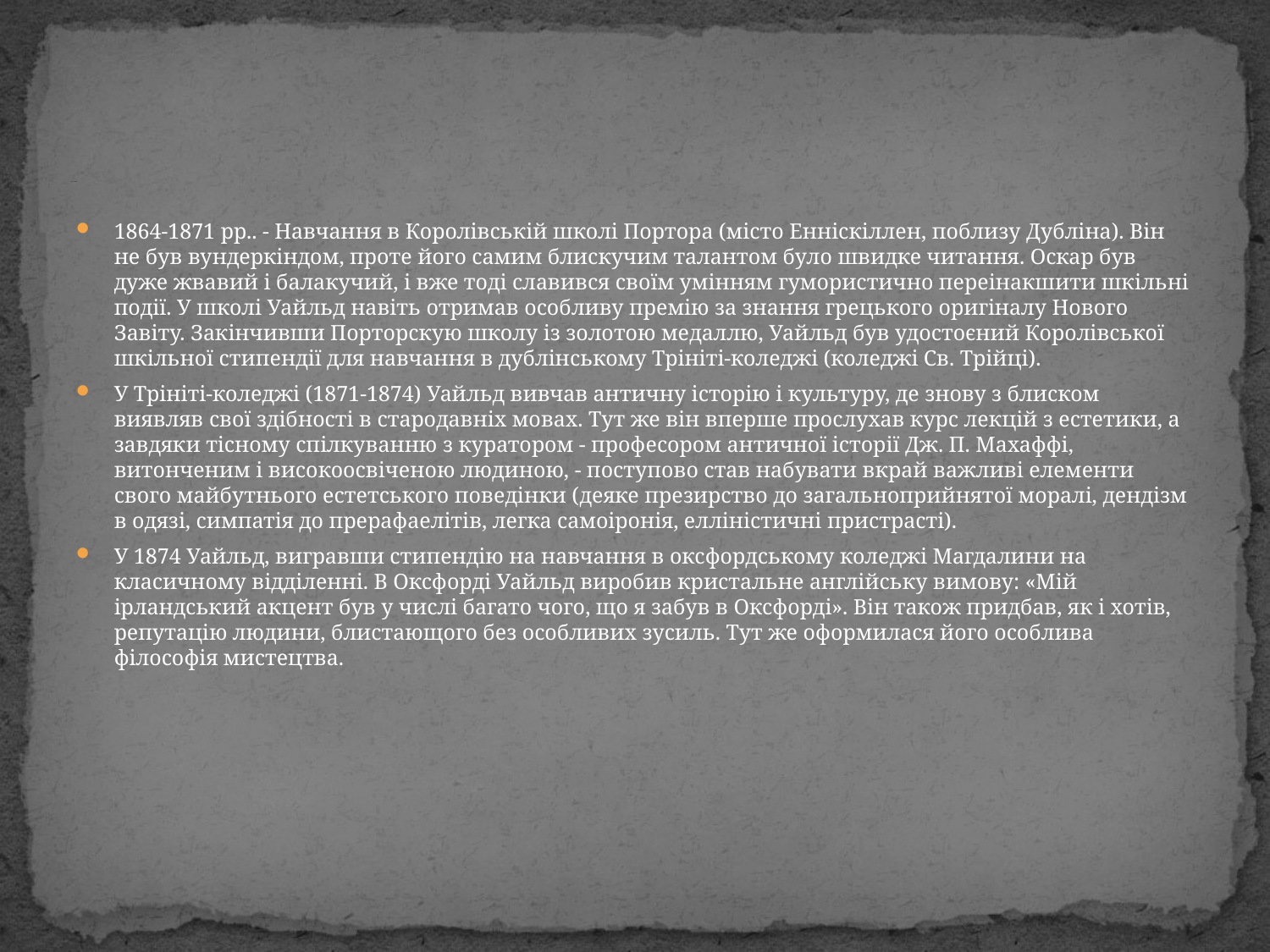

# Освіта
1864-1871 рр.. - Навчання в Королівській школі Портора (місто Енніскіллен, поблизу Дубліна). Він не був вундеркіндом, проте його самим блискучим талантом було швидке читання. Оскар був дуже жвавий і балакучий, і вже тоді славився своїм умінням гумористично переінакшити шкільні події. У школі Уайльд навіть отримав особливу премію за знання грецького оригіналу Нового Завіту. Закінчивши Порторскую школу із золотою медаллю, Уайльд був удостоєний Королівської шкільної стипендії для навчання в дублінському Трініті-коледжі (коледжі Св. Трійці).
У Трініті-коледжі (1871-1874) Уайльд вивчав античну історію і культуру, де знову з блиском виявляв свої здібності в стародавніх мовах. Тут же він вперше прослухав курс лекцій з естетики, а завдяки тісному спілкуванню з куратором - професором античної історії Дж. П. Махаффі, витонченим і високоосвіченою людиною, - поступово став набувати вкрай важливі елементи свого майбутнього естетського поведінки (деяке презирство до загальноприйнятої моралі, дендізм в одязі, симпатія до прерафаелітів, легка самоіронія, елліністичні пристрасті).
У 1874 Уайльд, вигравши стипендію на навчання в оксфордському коледжі Магдалини на класичному відділенні. В Оксфорді Уайльд виробив кристальне англійську вимову: «Мій ірландський акцент був у числі багато чого, що я забув в Оксфорді». Він також придбав, як і хотів, репутацію людини, блистающого без особливих зусиль. Тут же оформилася його особлива філософія мистецтва.